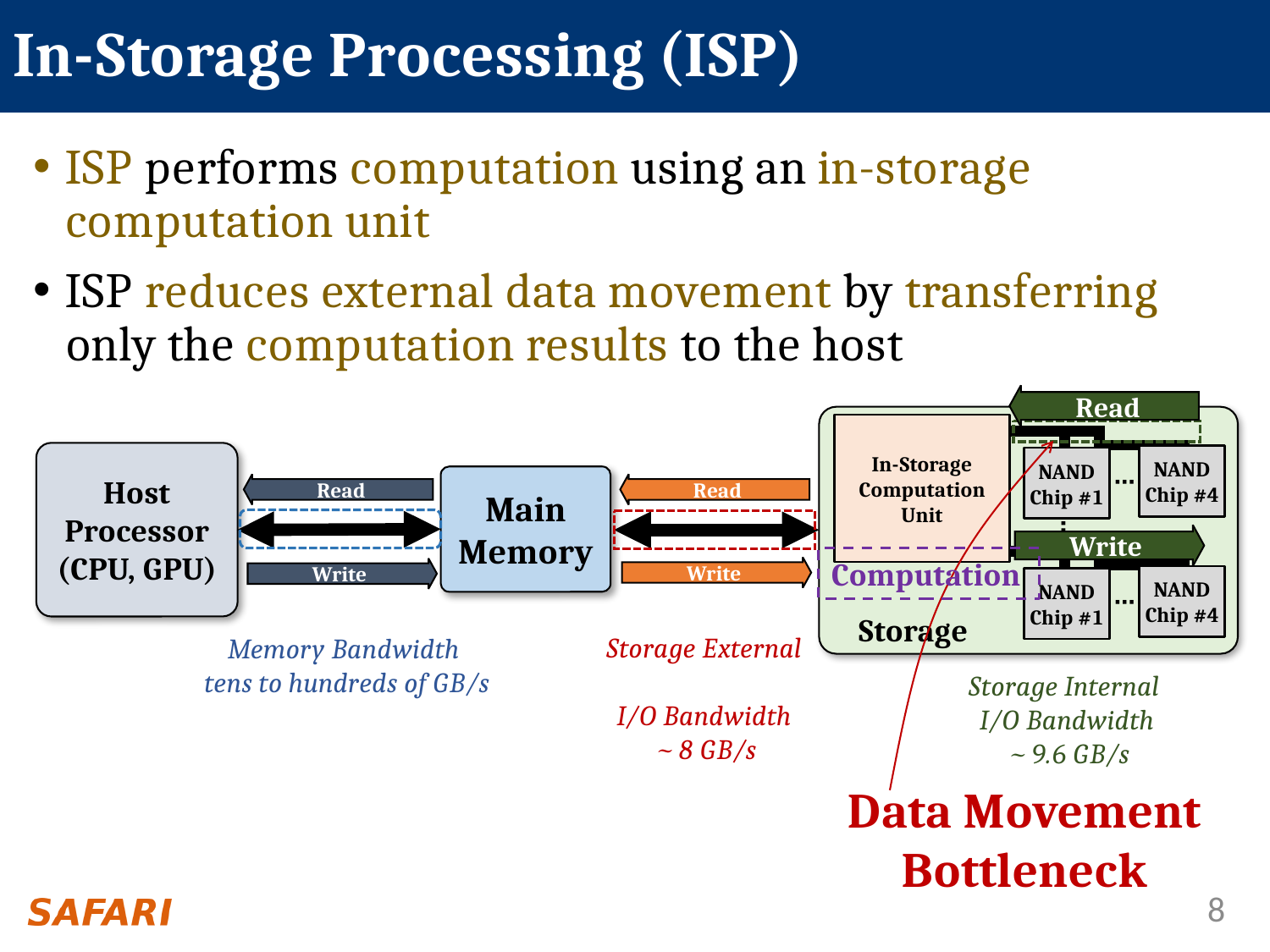

# In-Storage Processing (ISP)
ISP performs computation using an in-storage computation unit
ISP reduces external data movement by transferring only the computation results to the host
Read

In-Storage Computation Unit
NAND
Chip #4
NAND
Chip #1
⋯
⋯
NAND
Chip #4
NAND
Chip #1
⋯
Storage

Host Processor
(CPU, GPU)
Main
Memory
Read
Read

Write
Computation
Write
Write
Storage External
I/O Bandwidth
 ~ 8 GB/s
Memory Bandwidth
tens to hundreds of GB/s
Storage Internal
I/O Bandwidth
 ~ 9.6 GB/s
Data Movement Bottleneck